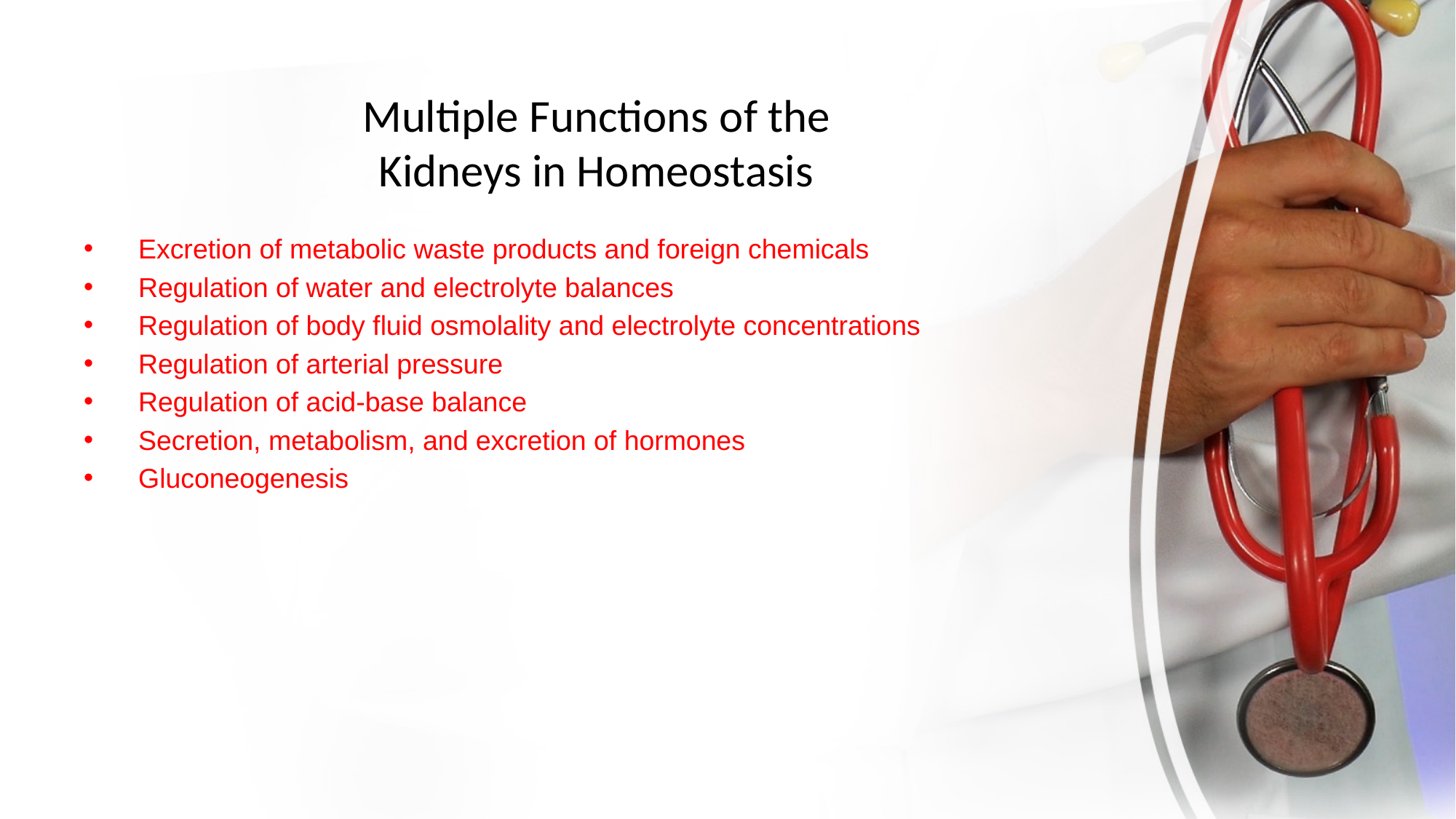

# Multiple Functions of the Kidneys in Homeostasis
Excretion of metabolic waste products and foreign chemicals
Regulation of water and electrolyte balances
Regulation of body fluid osmolality and electrolyte concentrations
Regulation of arterial pressure
Regulation of acid-base balance
Secretion, metabolism, and excretion of hormones
Gluconeogenesis